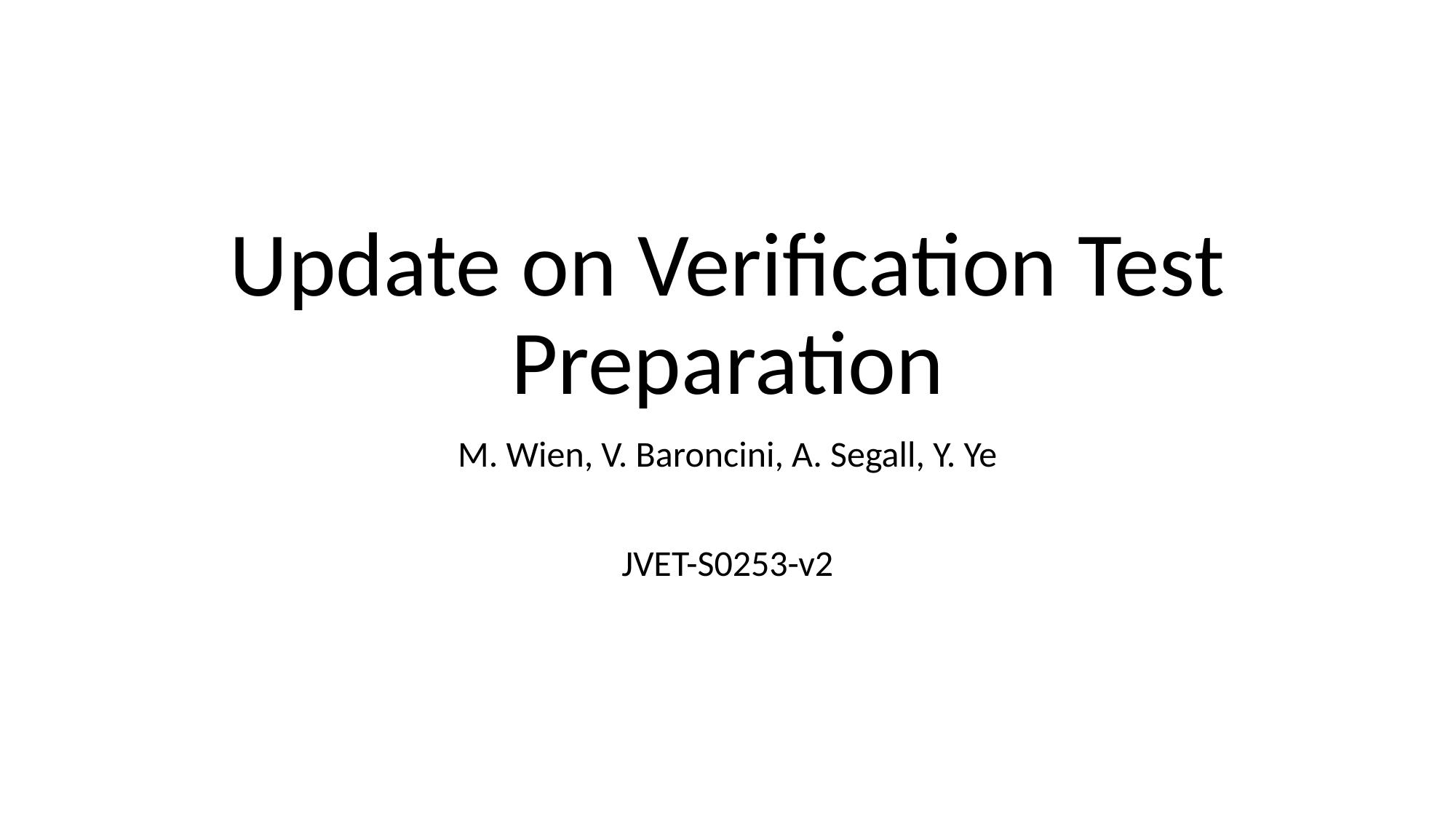

# Update on Verification Test Preparation
M. Wien, V. Baroncini, A. Segall, Y. Ye

JVET-S0253-v2